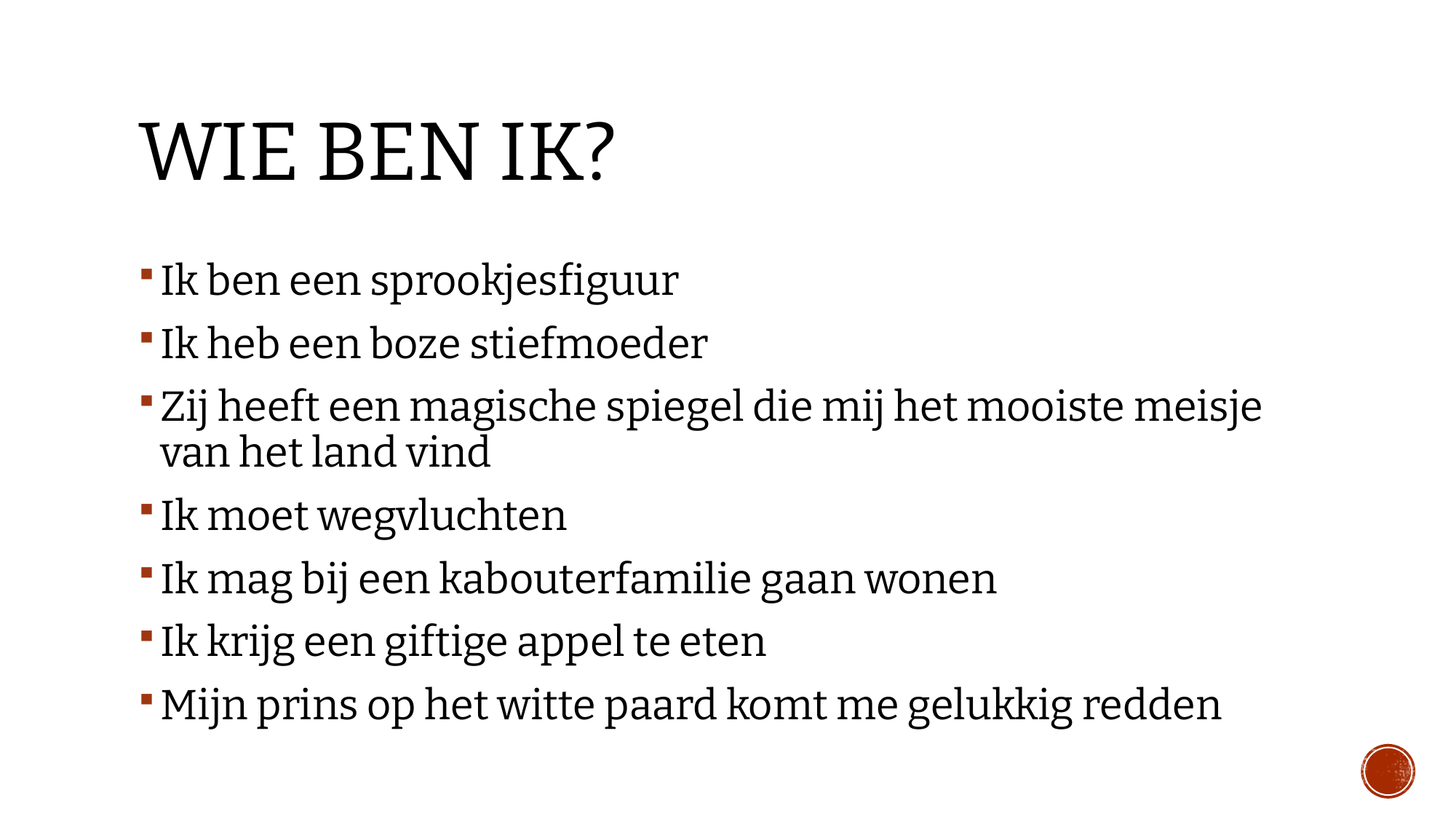

# Wie ben ik?
Ik ben een sprookjesfiguur
Ik heb een boze stiefmoeder
Zij heeft een magische spiegel die mij het mooiste meisje van het land vind
Ik moet wegvluchten
Ik mag bij een kabouterfamilie gaan wonen
Ik krijg een giftige appel te eten
Mijn prins op het witte paard komt me gelukkig redden